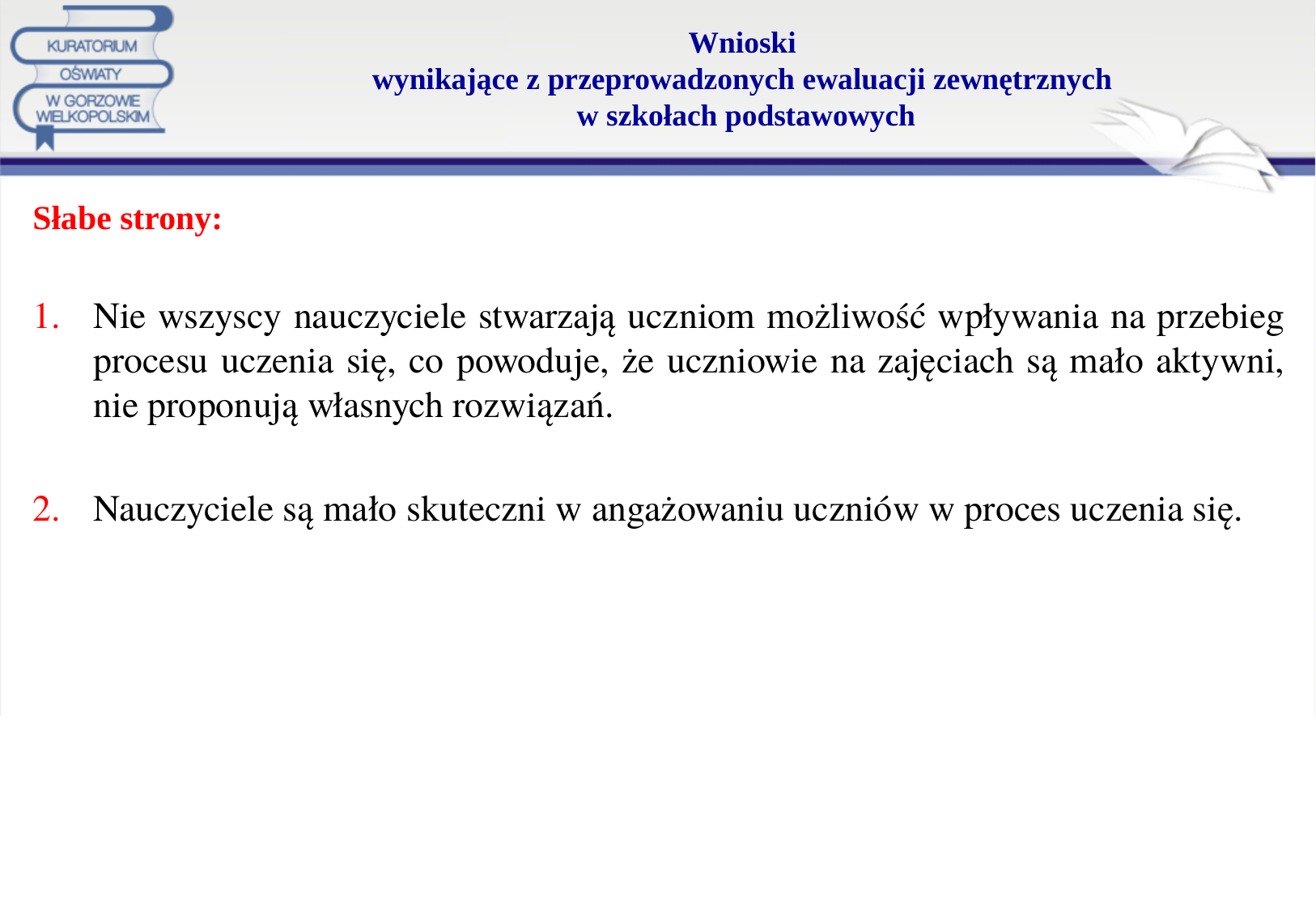

# Wnioski wynikające z przeprowadzonych ewaluacji zewnętrznych w szkołach podstawowych
Słabe strony:

Nie wszyscy nauczyciele stwarzają uczniom możliwość wpływania na przebieg procesu uczenia się, co powoduje, że uczniowie na zajęciach są mało aktywni, nie proponują własnych rozwiązań.

Nauczyciele są mało skuteczni w angażowaniu uczniów w proces uczenia się.